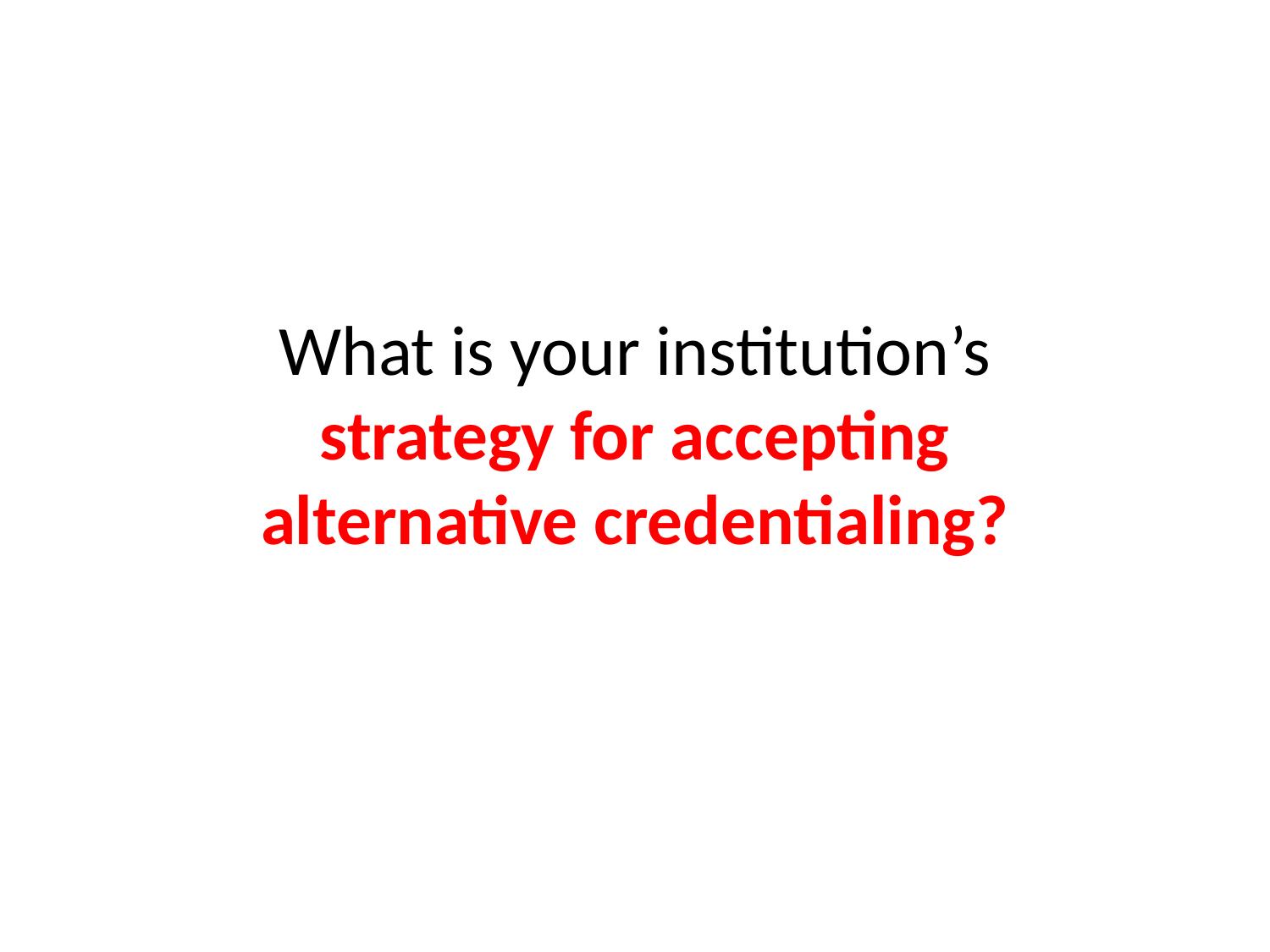

What is your institution’s strategy for accepting alternative credentialing?